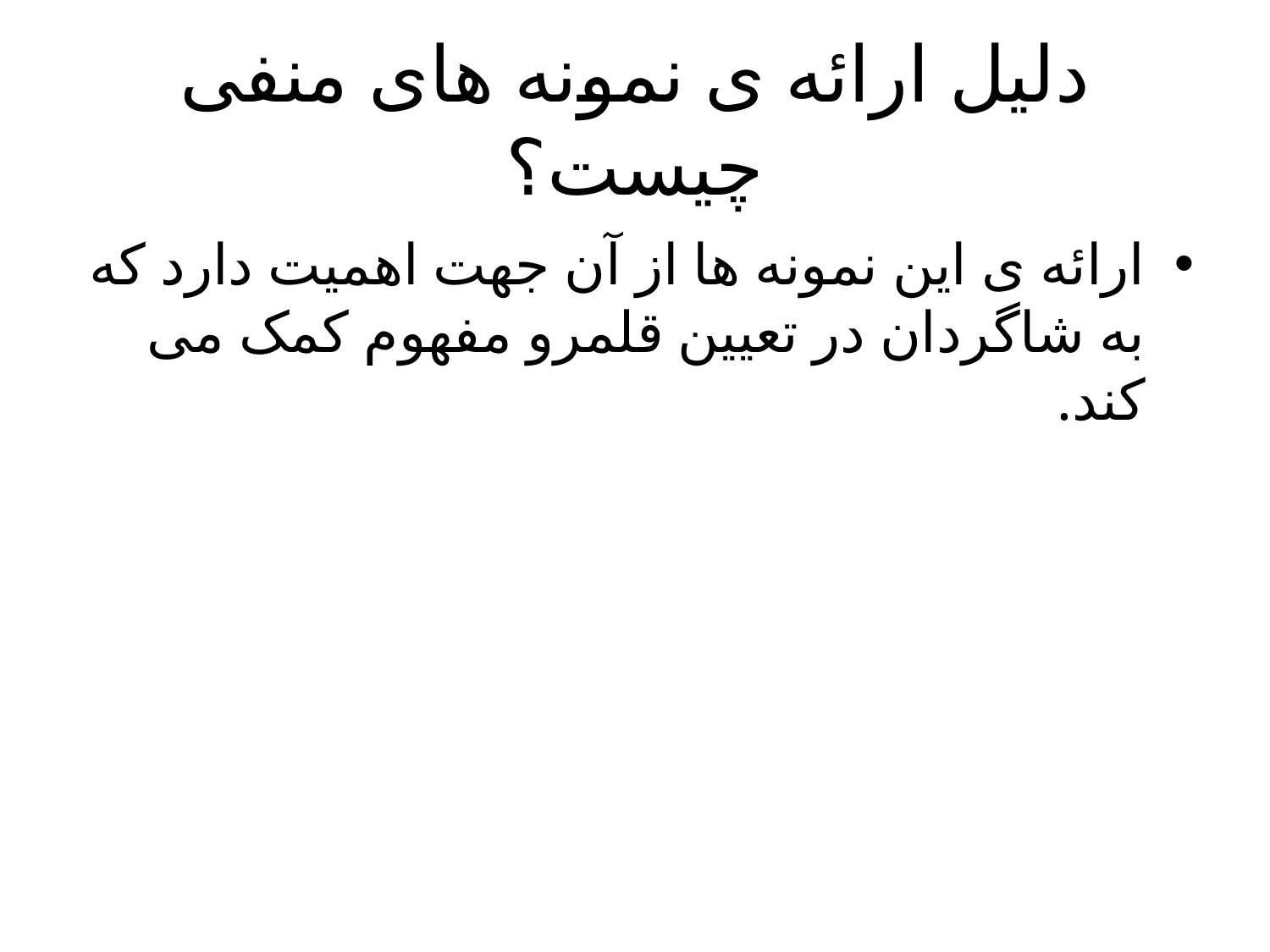

# دلیل ارائه ی نمونه های منفی چیست؟
ارائه ی این نمونه ها از آن جهت اهمیت دارد که به شاگردان در تعیین قلمرو مفهوم کمک می کند.